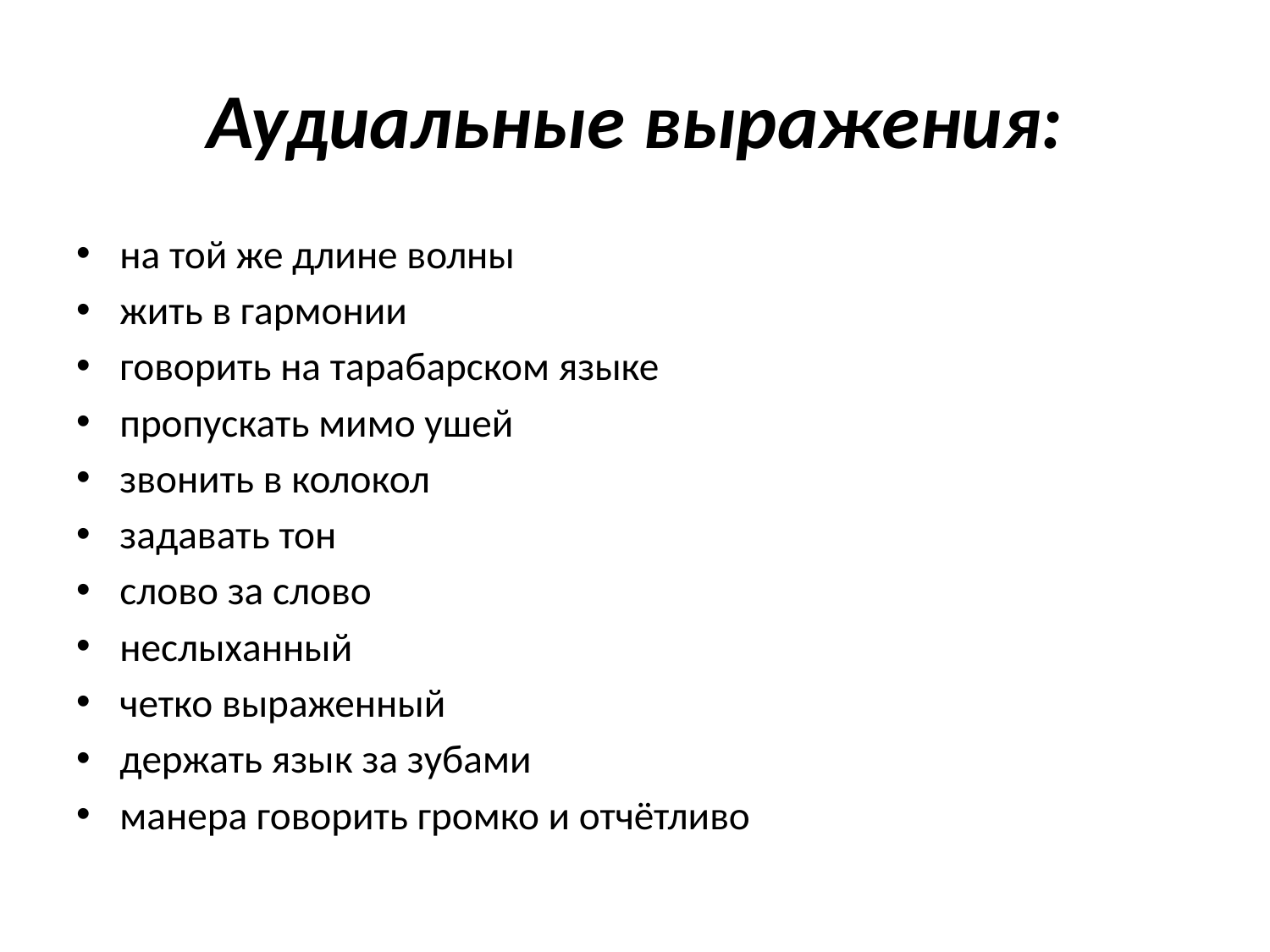

# Аудиальные выражения:
на той же длине волны
жить в гармонии
говорить на тарабарском языке
пропускать мимо ушей
звонить в колокол
задавать тон
слово за слово
неслыханный
четко выраженный
держать язык за зубами
манера говорить громко и отчётливо